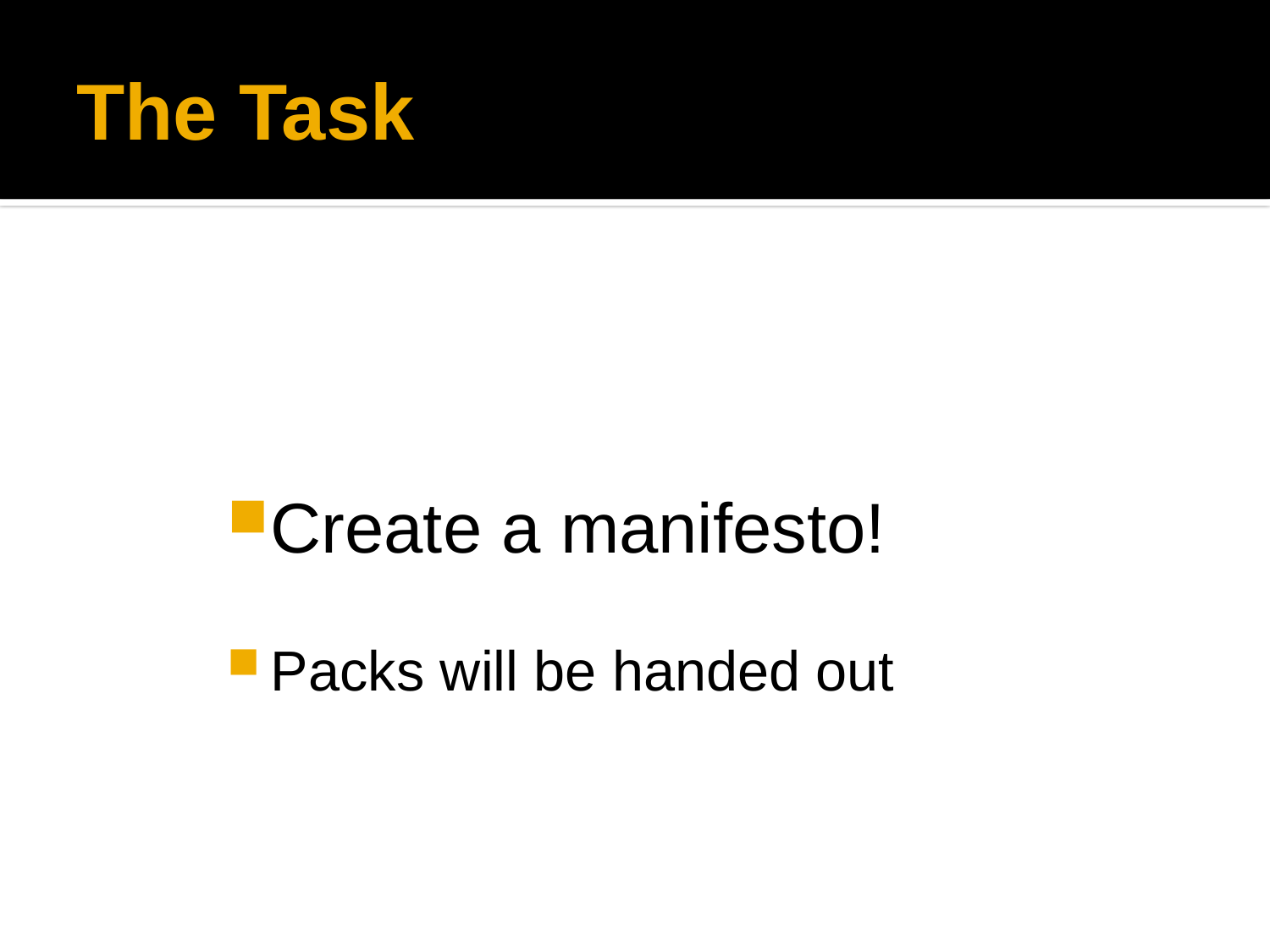

# The Task
Create a manifesto!

Packs will be handed out